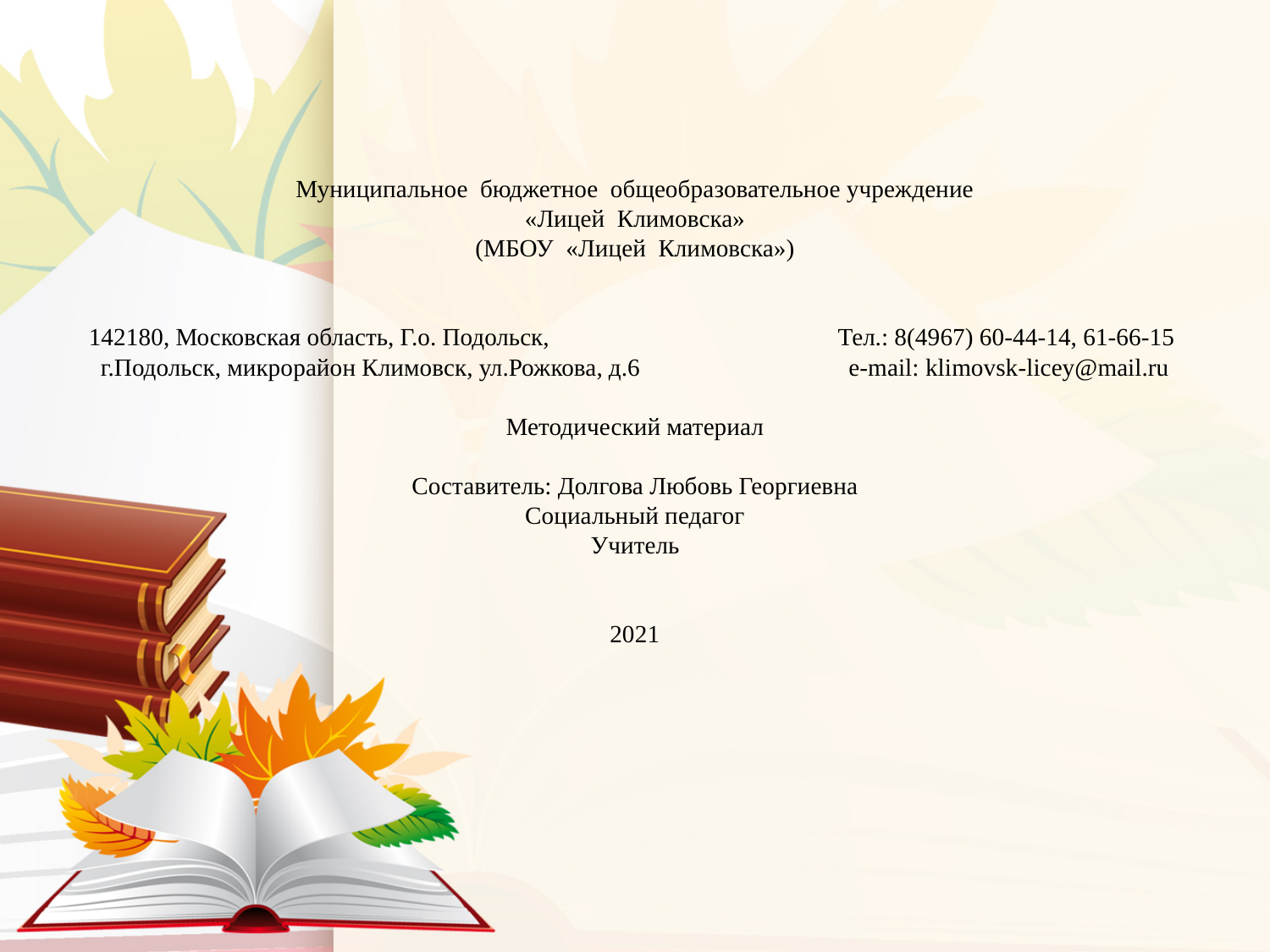

# Муниципальное  бюджетное  общеобразовательное учреждение «Лицей  Климовска» (МБОУ  «Лицей  Климовска») 142180, Московская область, Г.о. Подольск,                                               Тел.: 8(4967) 60-44-14, 61-66-15 г.Подольск, микрорайон Климовск, ул.Рожкова, д.6                                  e-mail: klimovsk-licey@mail.ru Методический материал Составитель: Долгова Любовь Георгиевна Социальный педагог Учитель 2021